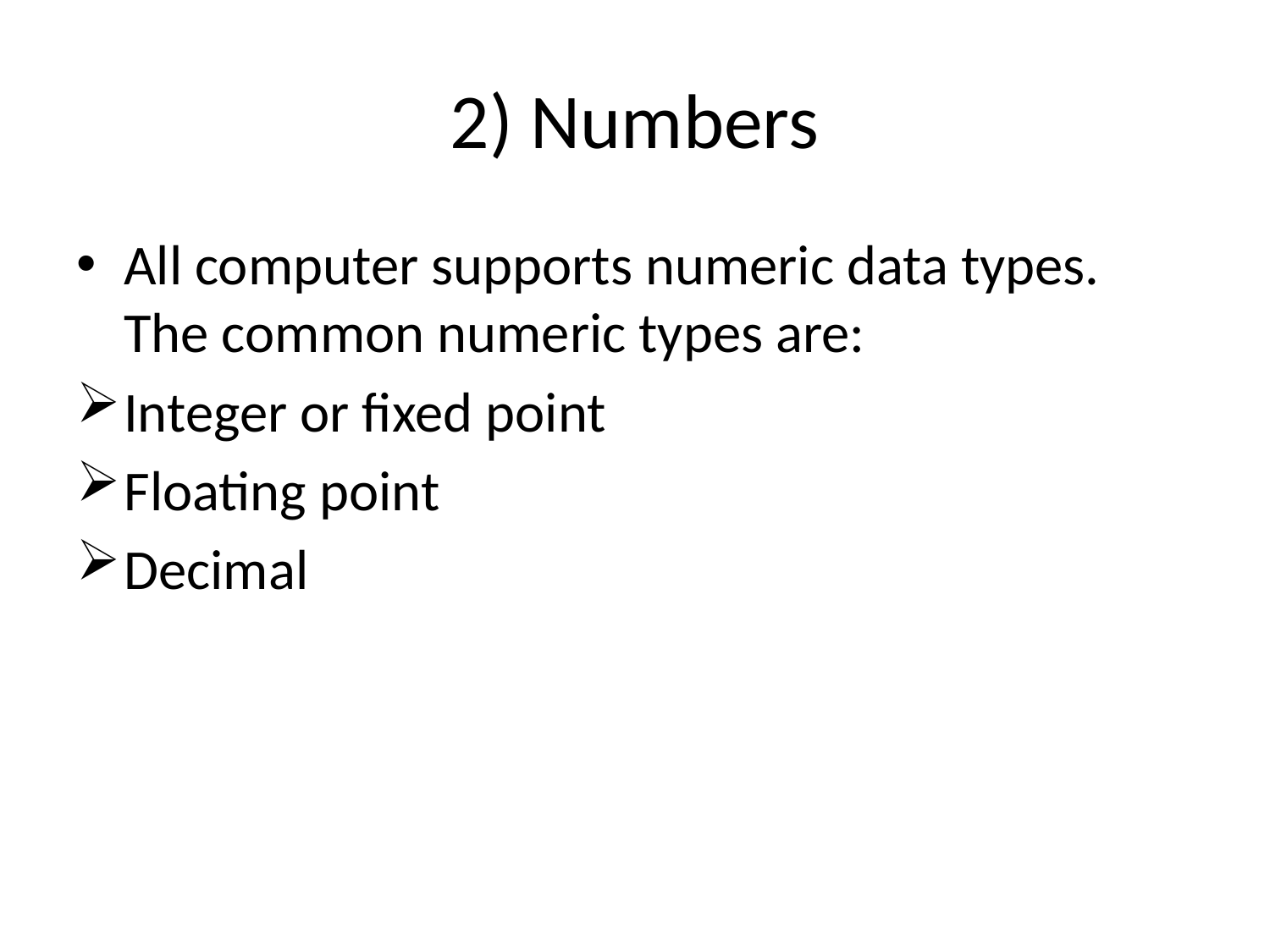

# 2) Numbers
All computer supports numeric data types. The common numeric types are:
Integer or fixed point
Floating point
Decimal